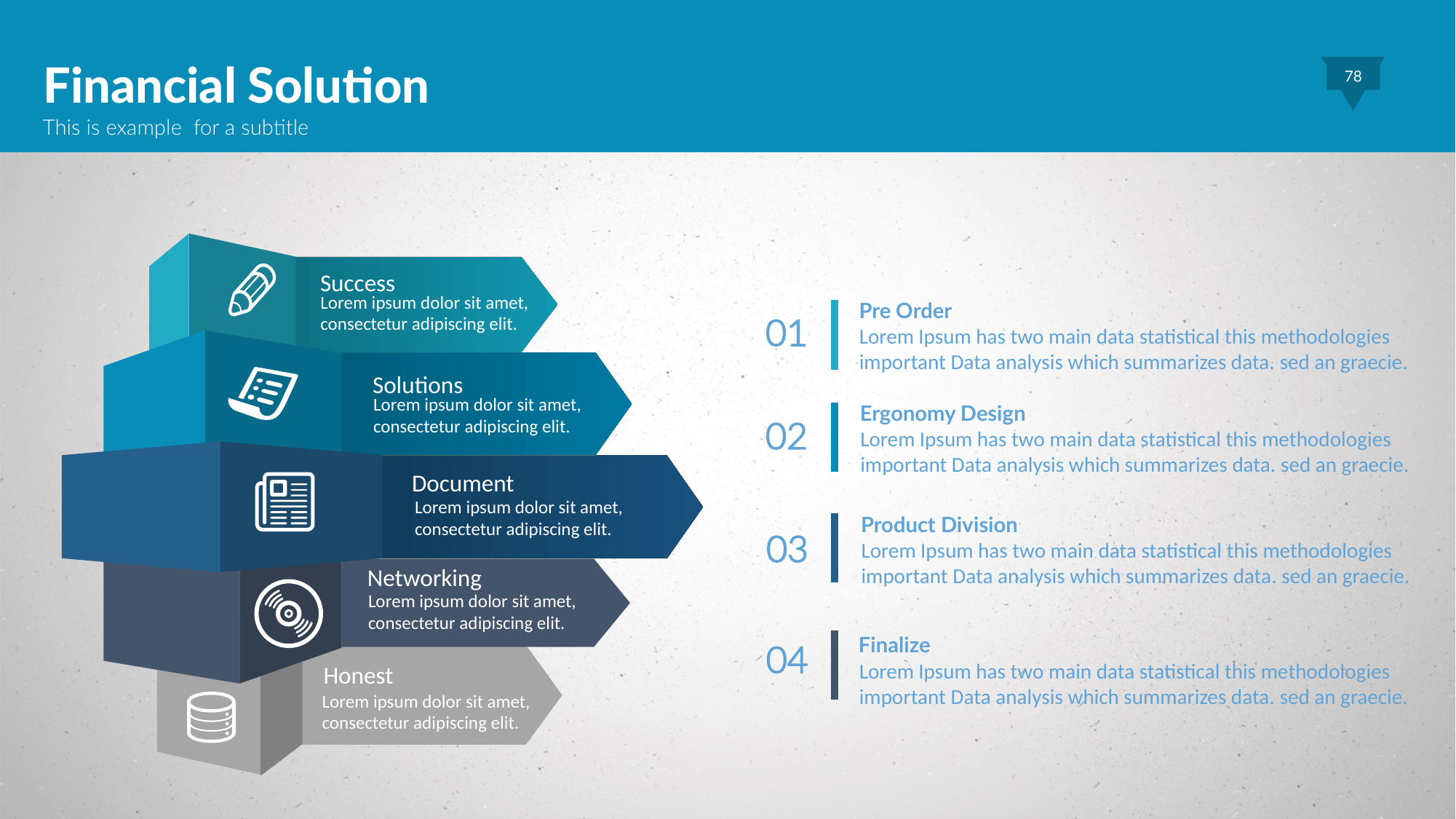

Financial Solution
This is example  for a subtitle

78

Success

Lorem ipsum dolor sit amet, consectetur adipiscing elit.
Pre Order
Lorem Ipsum has two main data statistical this methodologies important Data analysis which summarizes data. sed an graecie.
Ergonomy Design
Lorem Ipsum has two main data statistical this methodologies important Data analysis which summarizes data. sed an graecie.
Product Division
Lorem Ipsum has two main data statistical this methodologies important Data analysis which summarizes data. sed an graecie.
Finalize
Lorem Ipsum has two main data statistical this methodologies important Data analysis which summarizes data. sed an graecie.
01
Solutions

Lorem ipsum dolor sit amet, consectetur adipiscing elit.
02
Document

Lorem ipsum dolor sit amet, consectetur adipiscing elit.
03
Networking

Lorem ipsum dolor sit amet, consectetur adipiscing elit.
04
Honest
Lorem ipsum dolor sit amet, consectetur adipiscing elit.